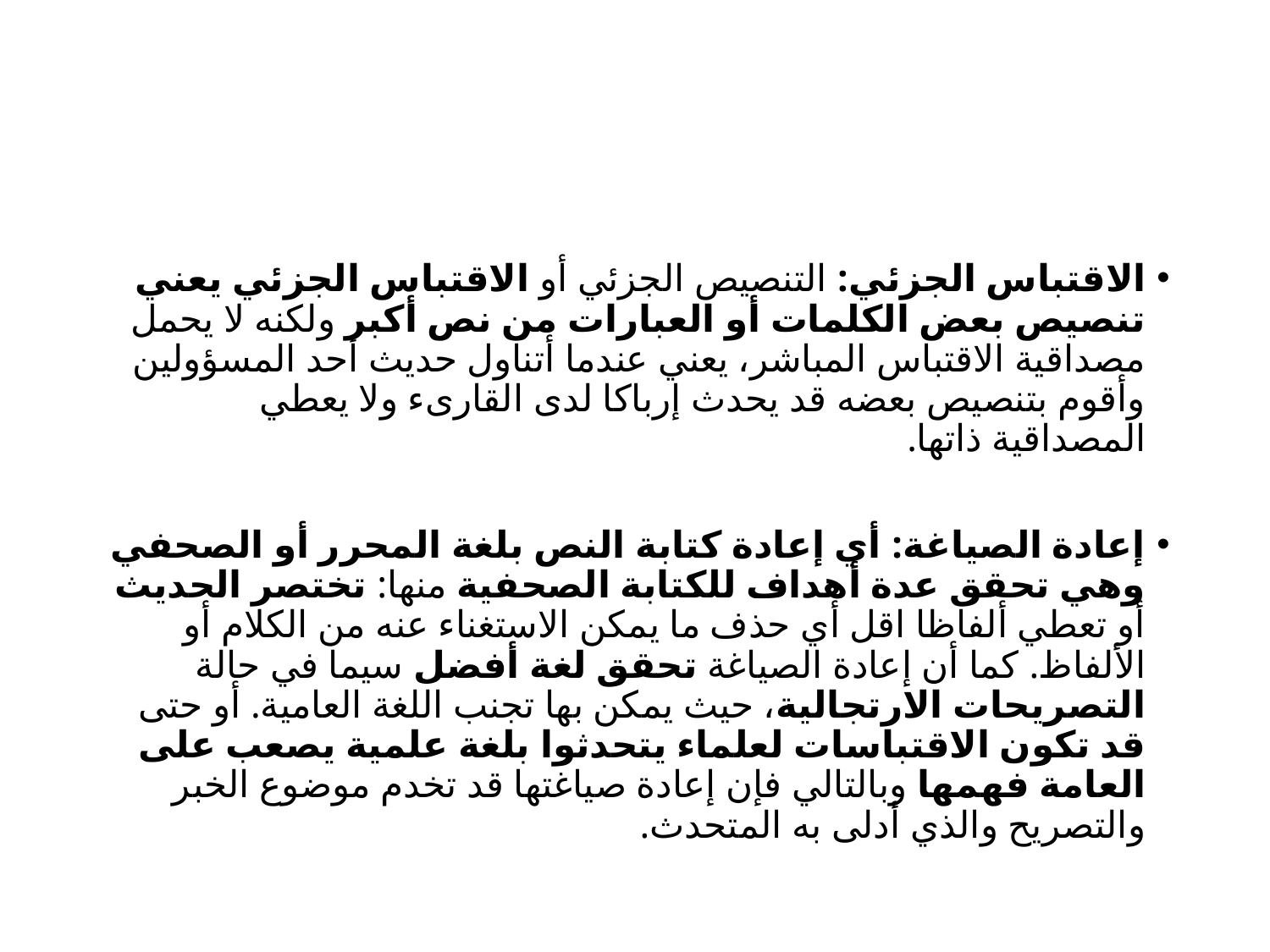

#
الاقتباس الجزئي: التنصيص الجزئي أو الاقتباس الجزئي يعني تنصيص بعض الكلمات أو العبارات من نص أكبر ولكنه لا يحمل مصداقية الاقتباس المباشر، يعني عندما أتناول حديث أحد المسؤولين وأقوم بتنصيص بعضه قد يحدث إرباكا لدى القارىء ولا يعطي المصداقية ذاتها.

إعادة الصياغة: أي إعادة كتابة النص بلغة المحرر أو الصحفي وهي تحقق عدة أهداف للكتابة الصحفية منها: تختصر الحديث أو تعطي ألفاظا اقل أي حذف ما يمكن الاستغناء عنه من الكلام أو الألفاظ. كما أن إعادة الصياغة تحقق لغة أفضل سيما في حالة التصريحات الارتجالية، حيث يمكن بها تجنب اللغة العامية. أو حتى قد تكون الاقتباسات لعلماء يتحدثوا بلغة علمية يصعب على العامة فهمها وبالتالي فإن إعادة صياغتها قد تخدم موضوع الخبر والتصريح والذي أدلى به المتحدث.